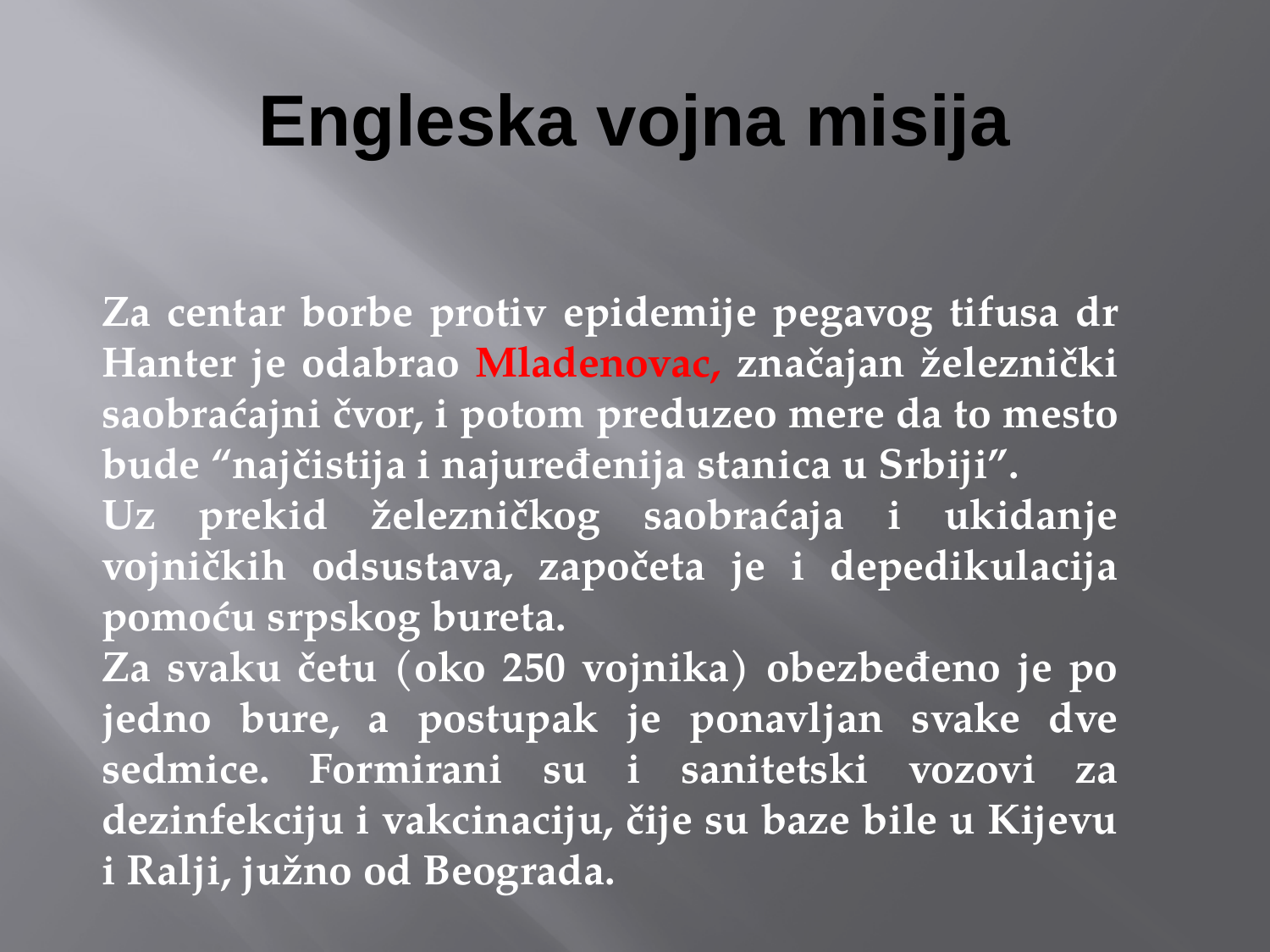

# Engleska vojna misija
Za centar borbe protiv epidemije pegavog tifusa dr Hanter je odabrao Mladenovac, značajan železnički saobraćajni čvor, i potom preduzeo mere da to mesto bude “najčistija i najuređenija stanica u Srbiji”.
Uz prekid železničkog saobraćaja i ukidanje vojničkih odsustava, započeta je i depedikulacija pomoću srpskog bureta.
Za svaku četu (oko 250 vojnika) obezbeđeno je po jedno bure, a postupak je ponavljan svake dve sedmice. Formirani su i sanitetski vozovi za dezinfekciju i vakcinaciju, čije su baze bile u Kijevu i Ralji, južno od Beograda.